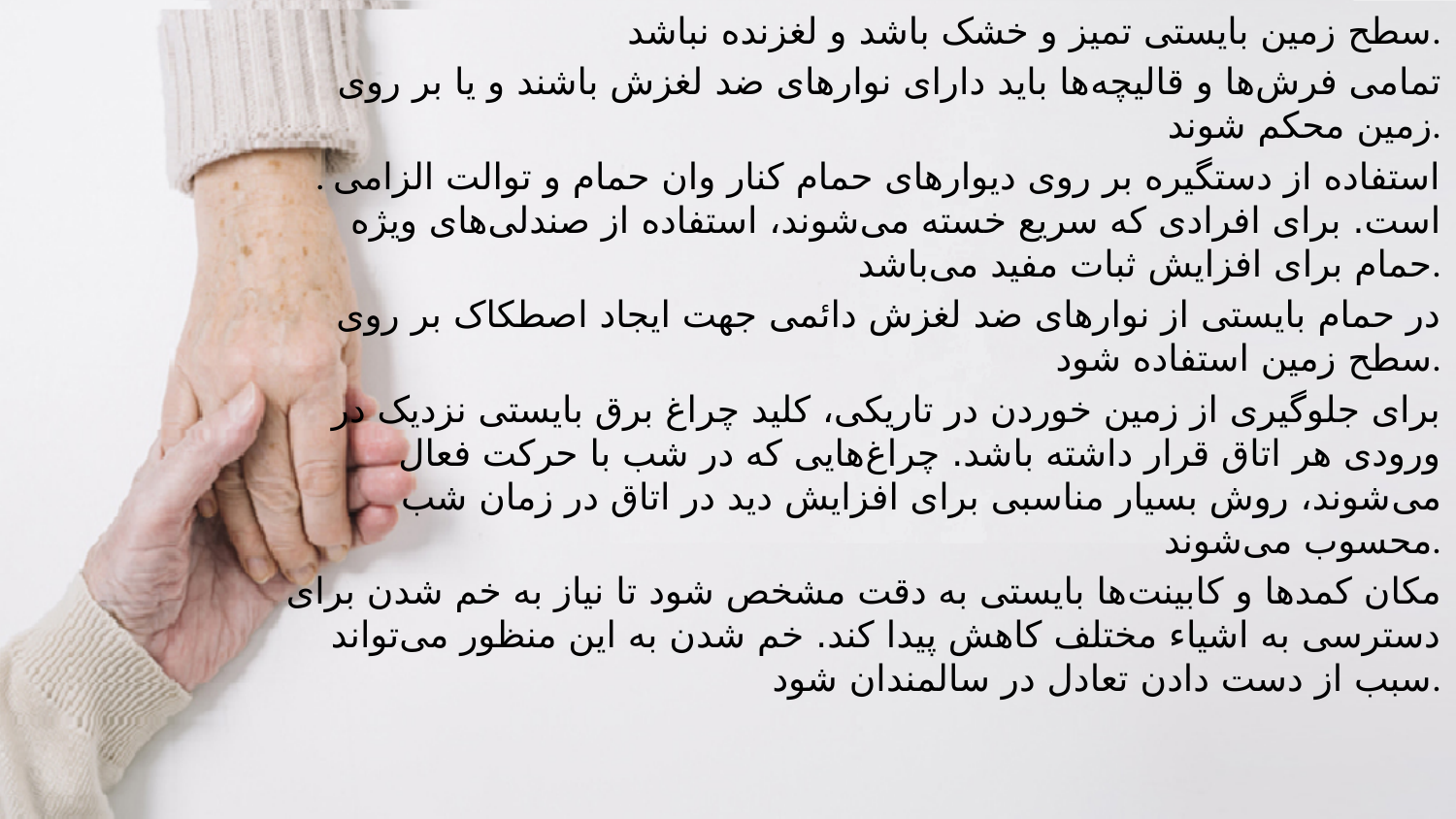

سطح زمین بایستی تمیز و خشک باشد و لغزنده نباشد.
تمامی فرش‌ها و قالیچه‌ها باید دارای نوارهای ضد لغزش باشند و یا بر روی زمین محکم شوند.
. استفاده از دستگیره بر روی دیوارهای حمام کنار وان حمام و توالت الزامی است. برای افرادی که سریع خسته می‌شوند، استفاده از صندلی‌های ویژه حمام برای افزایش ثبات مفید می‌باشد.
در حمام بایستی از نوارهای ضد لغزش دائمی جهت ایجاد اصطکاک بر روی سطح زمین استفاده شود.
برای جلوگیری از زمین خوردن در تاریکی، کلید چراغ برق بایستی نزدیک در ورودی هر اتاق قرار داشته باشد. چراغ‌هایی که در شب با حرکت فعال می‌شوند، روش بسیار مناسبی برای افزایش دید در اتاق در زمان شب محسوب می‌شوند.
مکان کمدها و کابینت‌ها بایستی به دقت مشخص شود تا نیاز به خم شدن برای دسترسی به اشیاء مختلف کاهش پیدا کند. خم شدن به این منظور می‌تواند سبب از دست دادن تعادل در سالمندان شود.